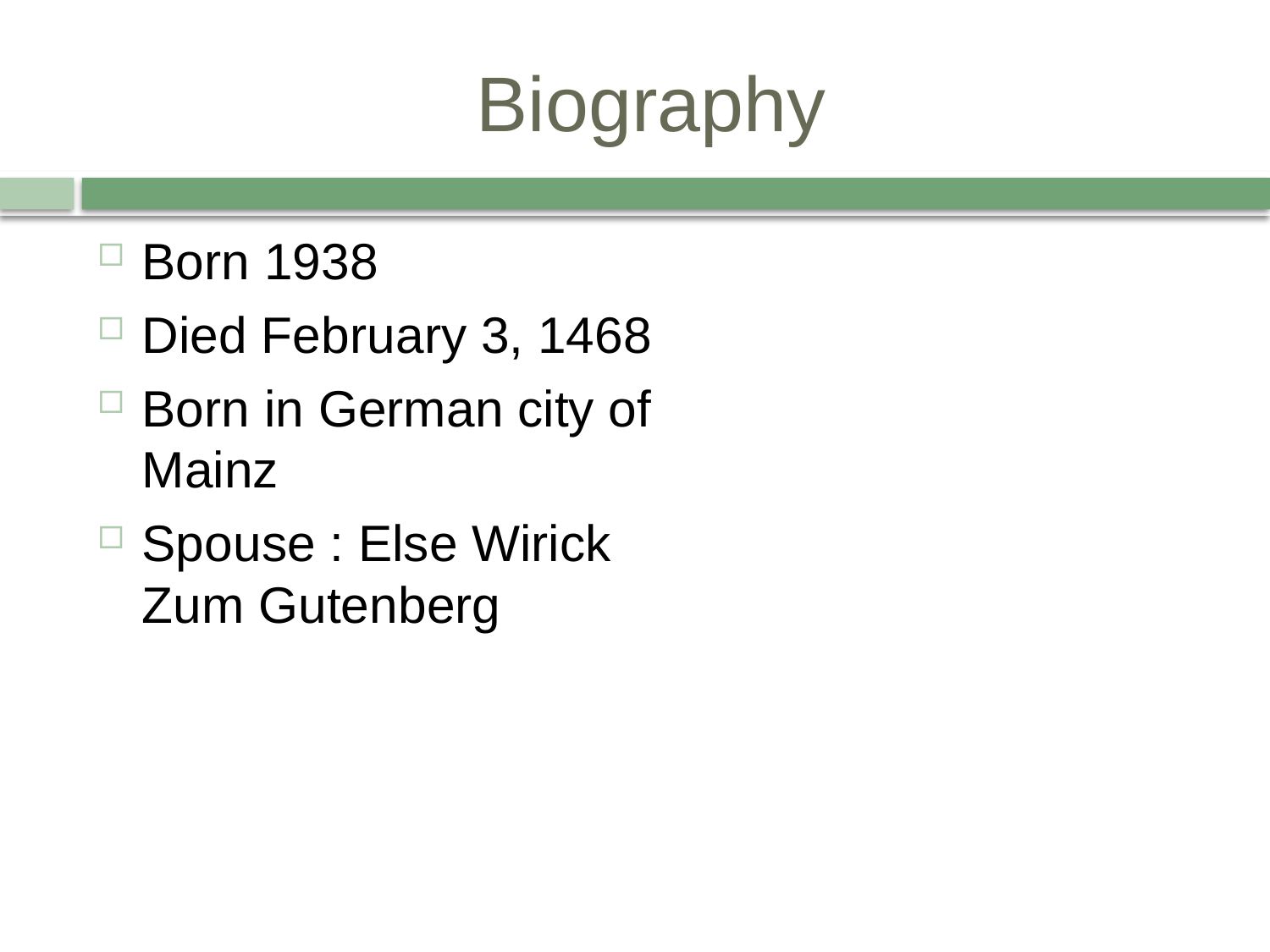

# Biography
Born 1938
Died February 3, 1468
Born in German city of Mainz
Spouse : Else Wirick Zum Gutenberg